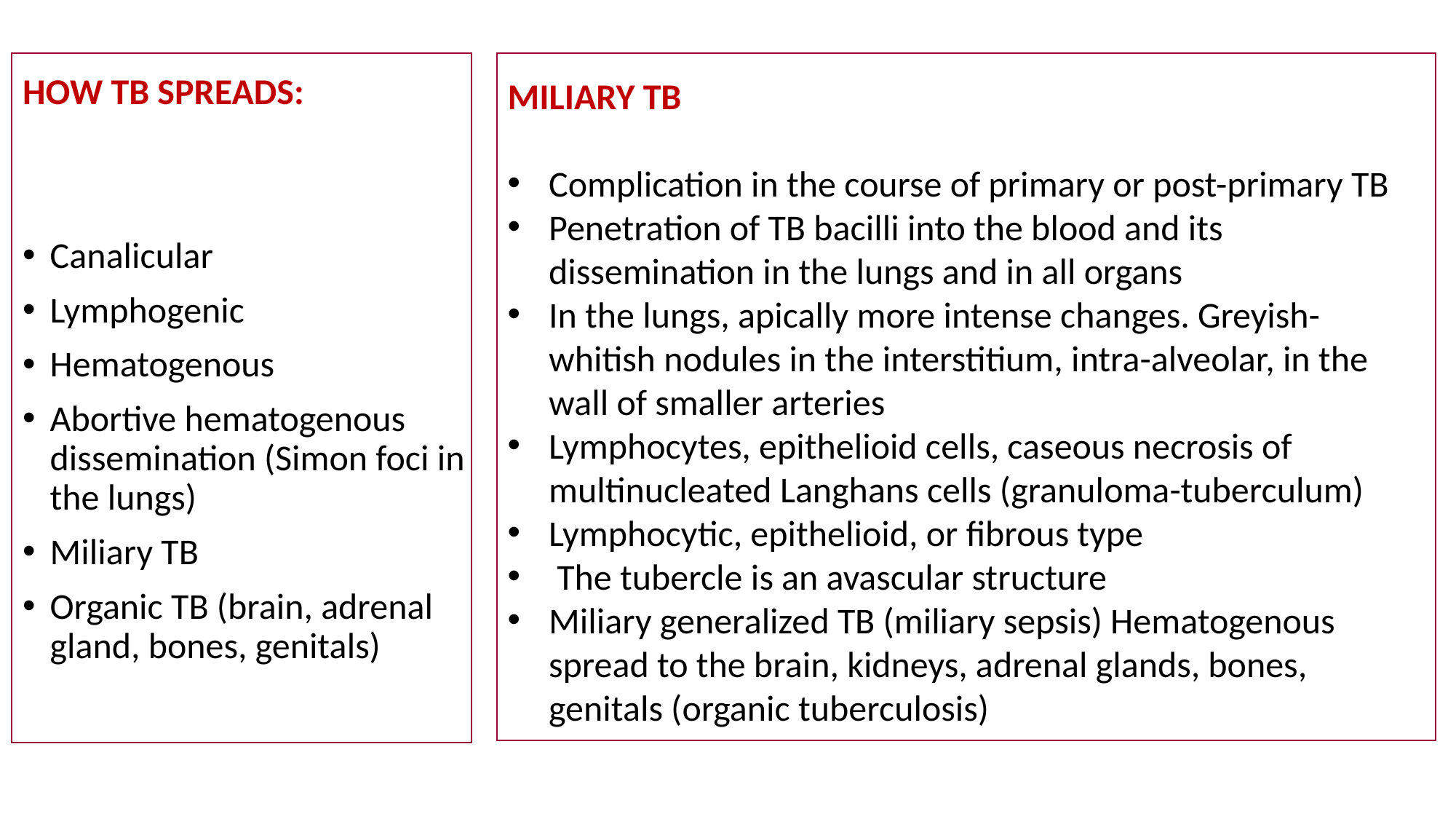

HOW TB SPREADS:

Canalicular
Lymphogenic
Hematogenous
Abortive hematogenous dissemination (Simon foci in the lungs)
Miliary TB
Organic TB (brain, adrenal gland, bones, genitals)
MILIARY TB

Complication in the course of primary or post-primary TB
Penetration of TB bacilli into the blood and its dissemination in the lungs and in all organs
In the lungs, apically more intense changes. Greyish-whitish nodules in the interstitium, intra-alveolar, in the wall of smaller arteries
Lymphocytes, epithelioid cells, caseous necrosis of multinucleated Langhans cells (granuloma-tuberculum)
Lymphocytic, epithelioid, or fibrous type
 The tubercle is an avascular structure
Miliary generalized TB (miliary sepsis) Hematogenous spread to the brain, kidneys, adrenal glands, bones, genitals (organic tuberculosis)